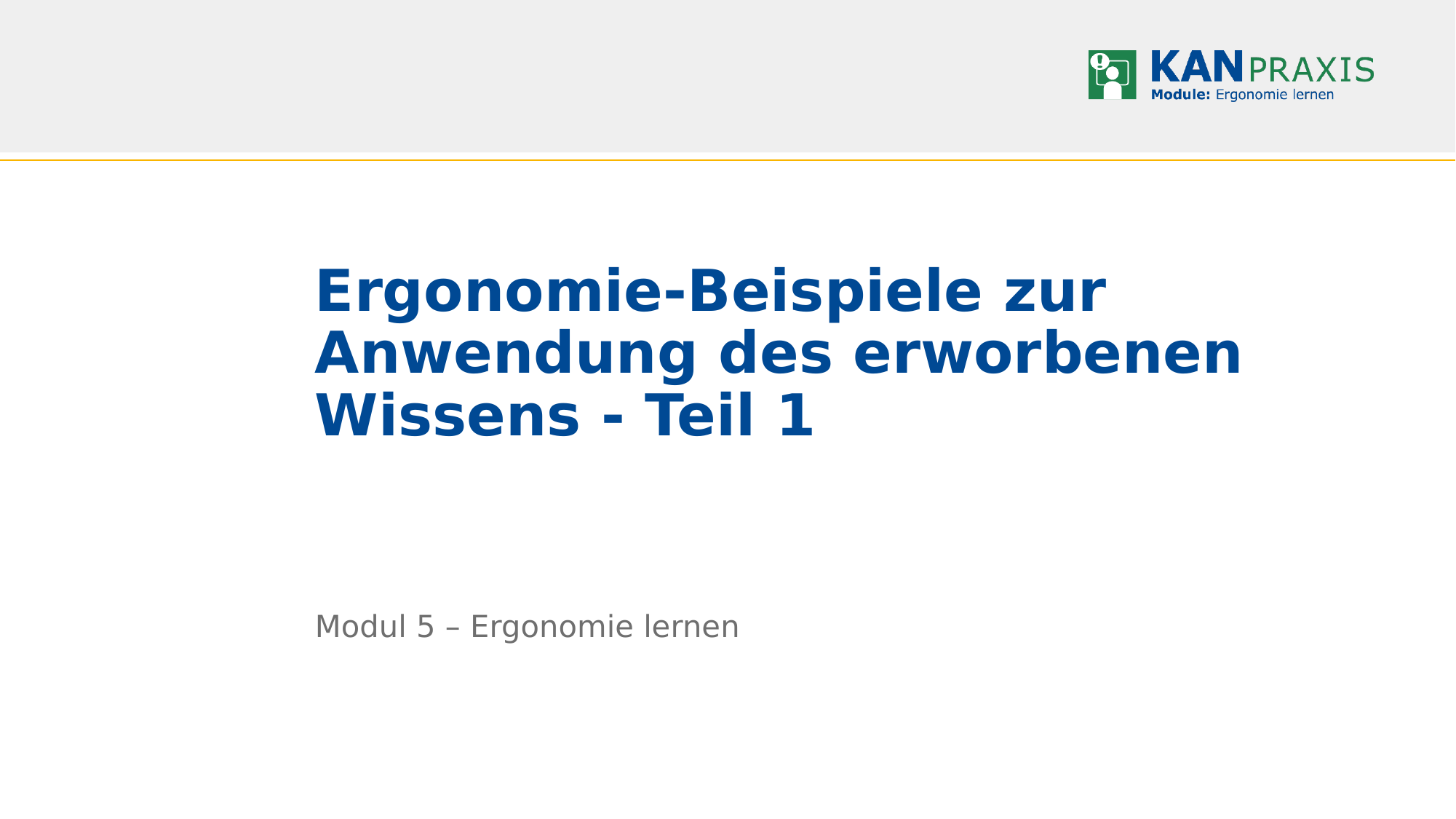

# Ergonomie-Beispiele zur Anwendung des erworbenen Wissens - Teil 1
Modul 5 – Ergonomie lernen